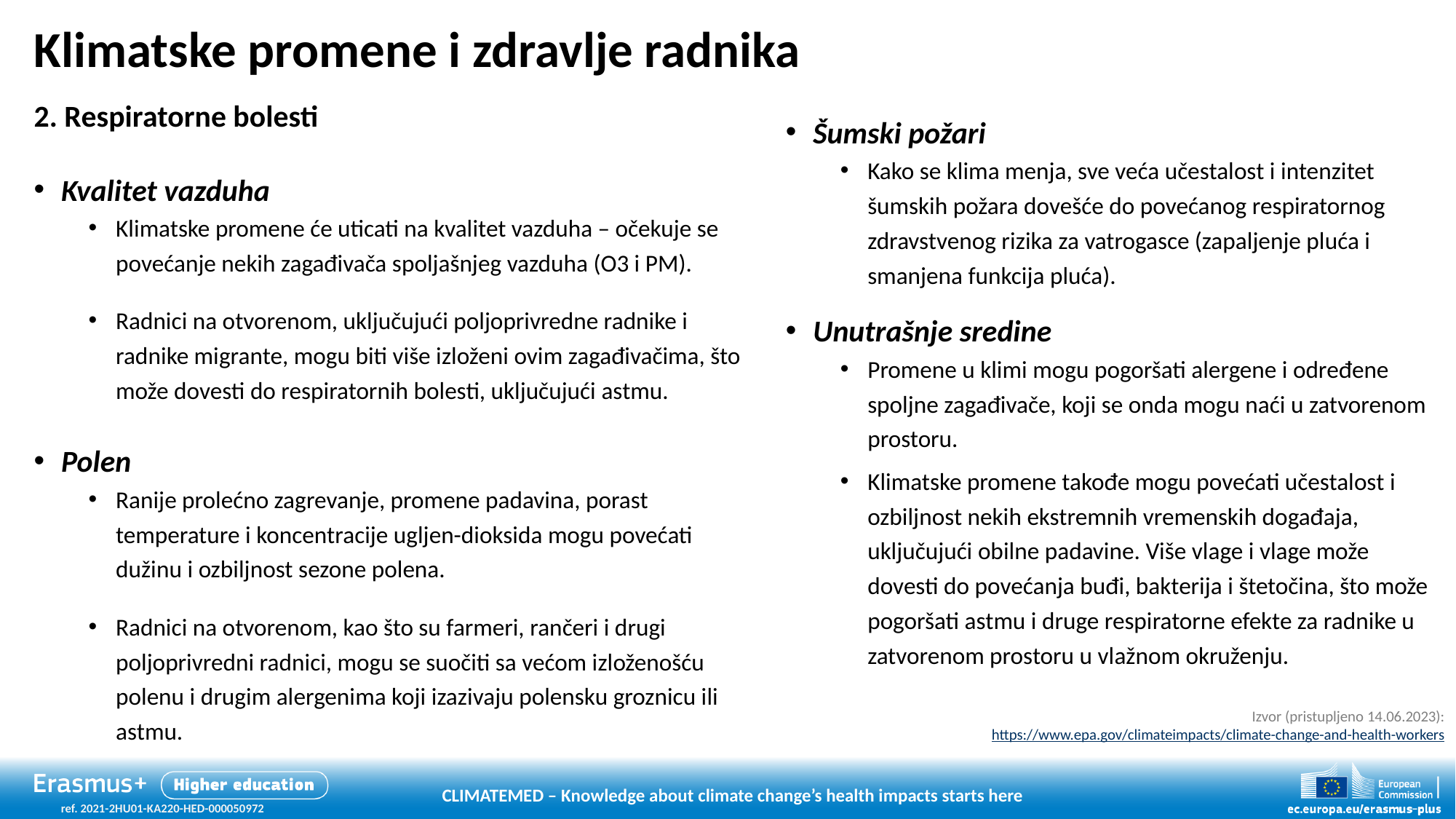

# Klimatske promene i zdravlje radnika
2. Respiratorne bolesti
Kvalitet vazduha
Klimatske promene će uticati na kvalitet vazduha – očekuje se povećanje nekih zagađivača spoljašnjeg vazduha (O3 i PM).
Radnici na otvorenom, uključujući poljoprivredne radnike i radnike migrante, mogu biti više izloženi ovim zagađivačima, što može dovesti do respiratornih bolesti, uključujući astmu.
Polen
Ranije prolećno zagrevanje, promene padavina, porast temperature i koncentracije ugljen-dioksida mogu povećati dužinu i ozbiljnost sezone polena.
Radnici na otvorenom, kao što su farmeri, rančeri i drugi poljoprivredni radnici, mogu se suočiti sa većom izloženošću polenu i drugim alergenima koji izazivaju polensku groznicu ili astmu.
Šumski požari
Kako se klima menja, sve veća učestalost i intenzitet šumskih požara dovešće do povećanog respiratornog zdravstvenog rizika za vatrogasce (zapaljenje pluća i smanjena funkcija pluća).
Unutrašnje sredine
Promene u klimi mogu pogoršati alergene i određene spoljne zagađivače, koji se onda mogu naći u zatvorenom prostoru.
Klimatske promene takođe mogu povećati učestalost i ozbiljnost nekih ekstremnih vremenskih događaja, uključujući obilne padavine. Više vlage i vlage može dovesti do povećanja buđi, bakterija i štetočina, što može pogoršati astmu i druge respiratorne efekte za radnike u zatvorenom prostoru u vlažnom okruženju.
Izvor (pristupljeno 14.06.2023):
https://www.epa.gov/climateimpacts/climate-change-and-health-workers